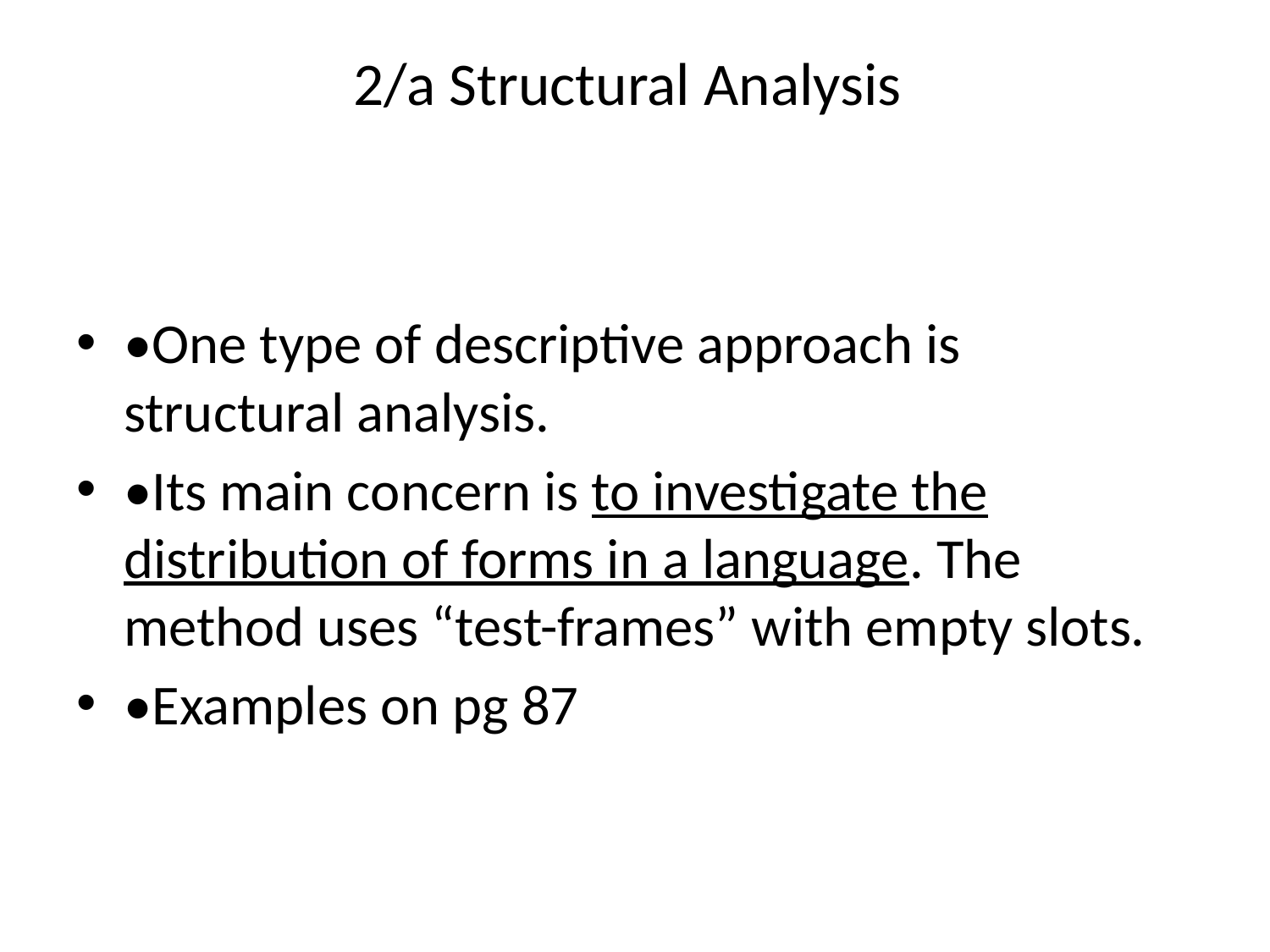

# 2/a Structural Analysis

•One type of descriptive approach is structural analysis.
•Its main concern is to investigate the distribution of forms in a language. The method uses “test-frames” with empty slots.
•Examples on pg 87